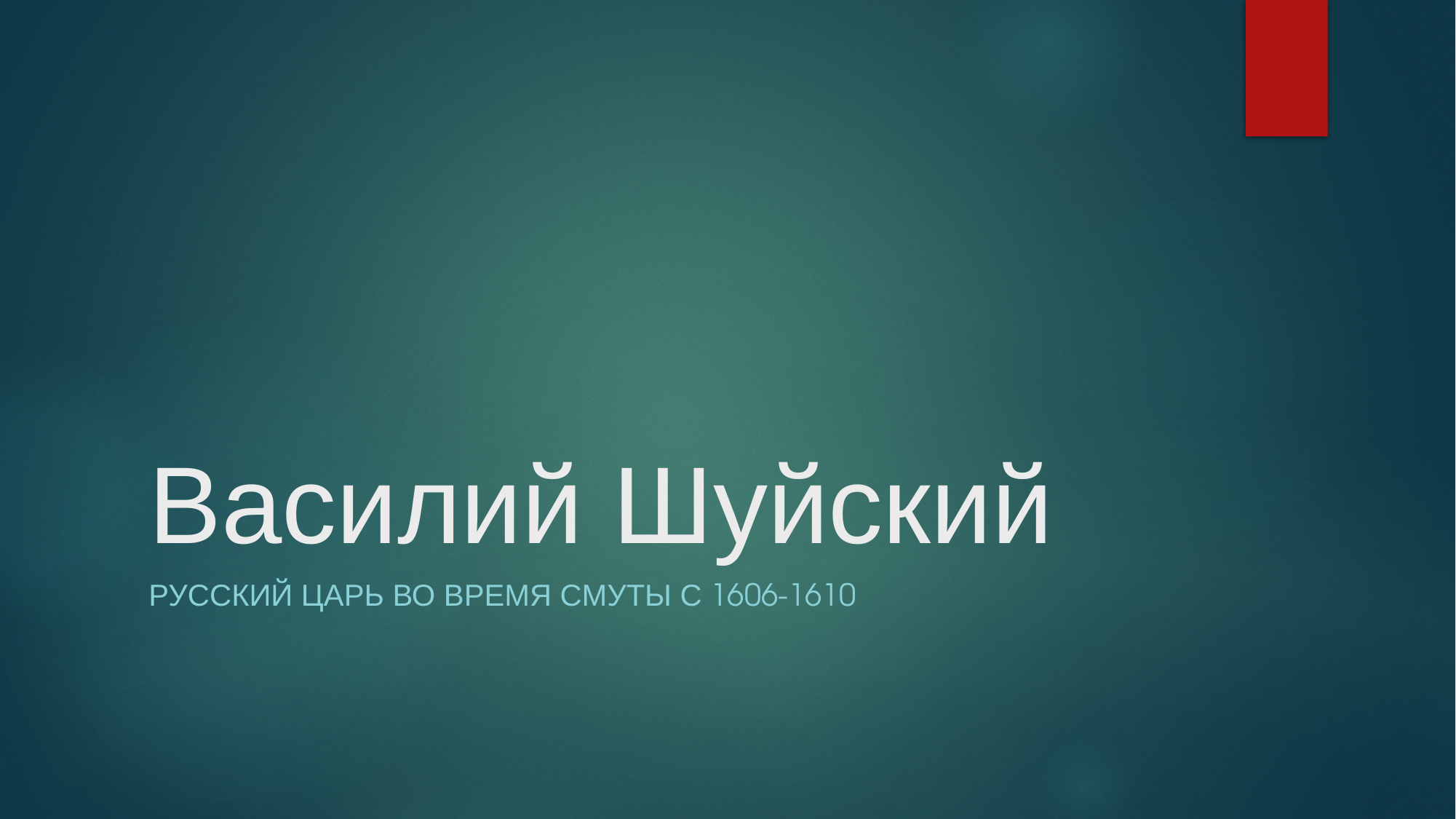

# Василий Шуйский
Русский царь во время смуты с 1606-1610